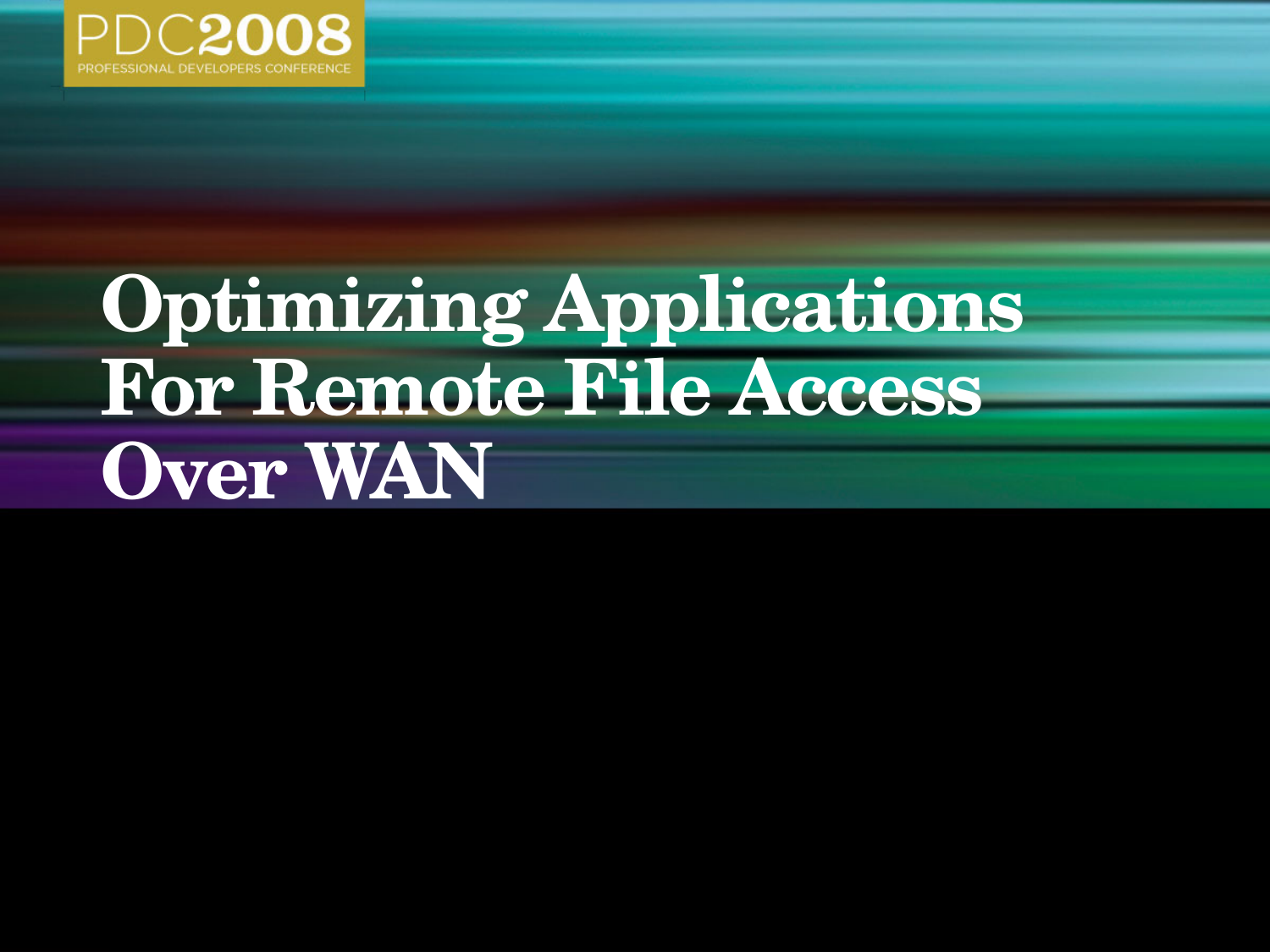

# Optimizing Applications For Remote File Access Over WAN